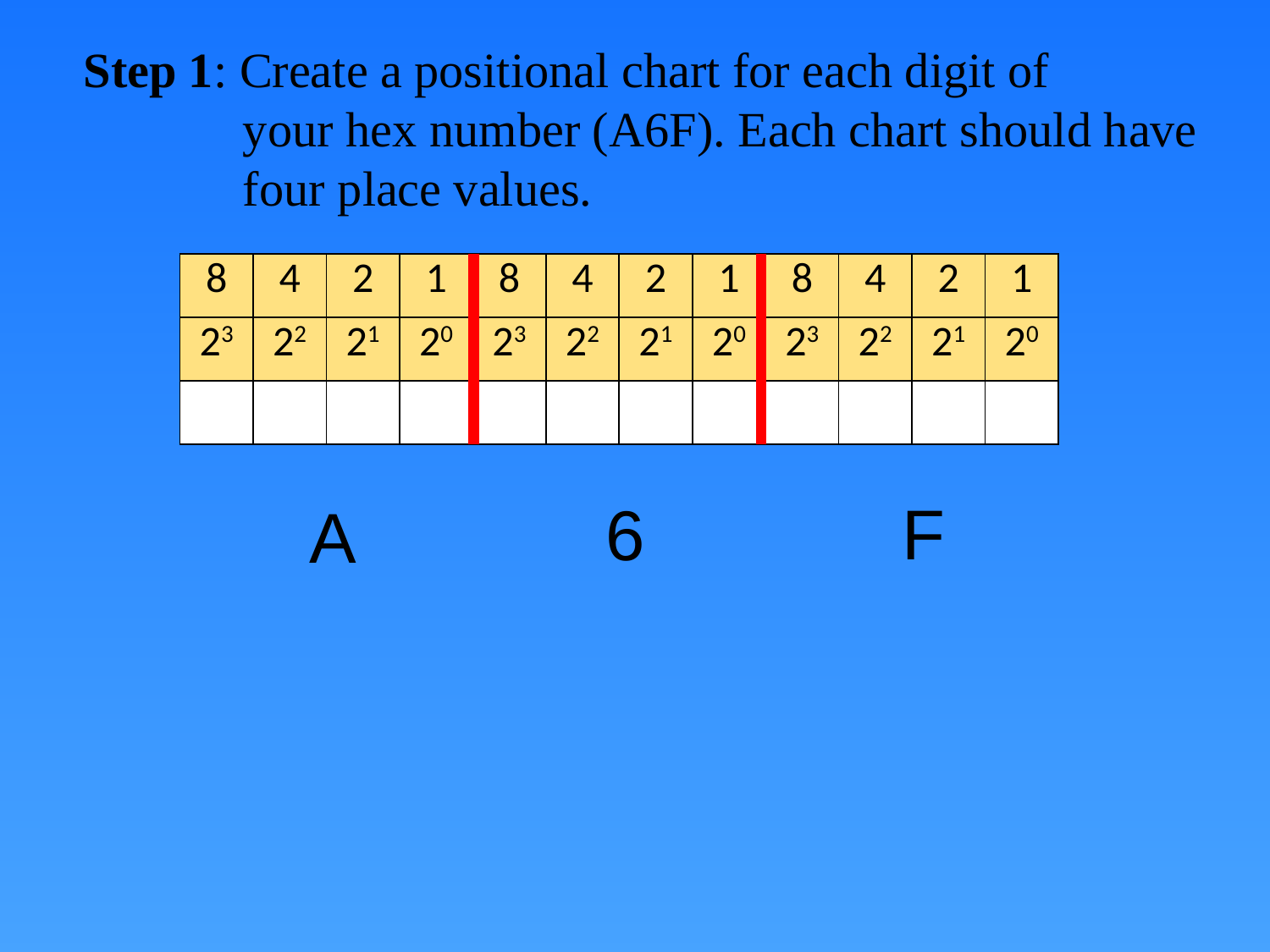

Step 1: Create a positional chart for each digit of
             your hex number (A6F). Each chart should have
             four place values.
| 8 | 4 | 2 | 1 | 8 | 4 | 2 | 1 | 8 | 4 | 2 | 1 |
| --- | --- | --- | --- | --- | --- | --- | --- | --- | --- | --- | --- |
| 23 | 22 | 21 | 20 | 23 | 22 | 21 | 20 | 23 | 22 | 21 | 20 |
|  |  |  |  |  |  |  |  |  |  |  |  |
F
6
A